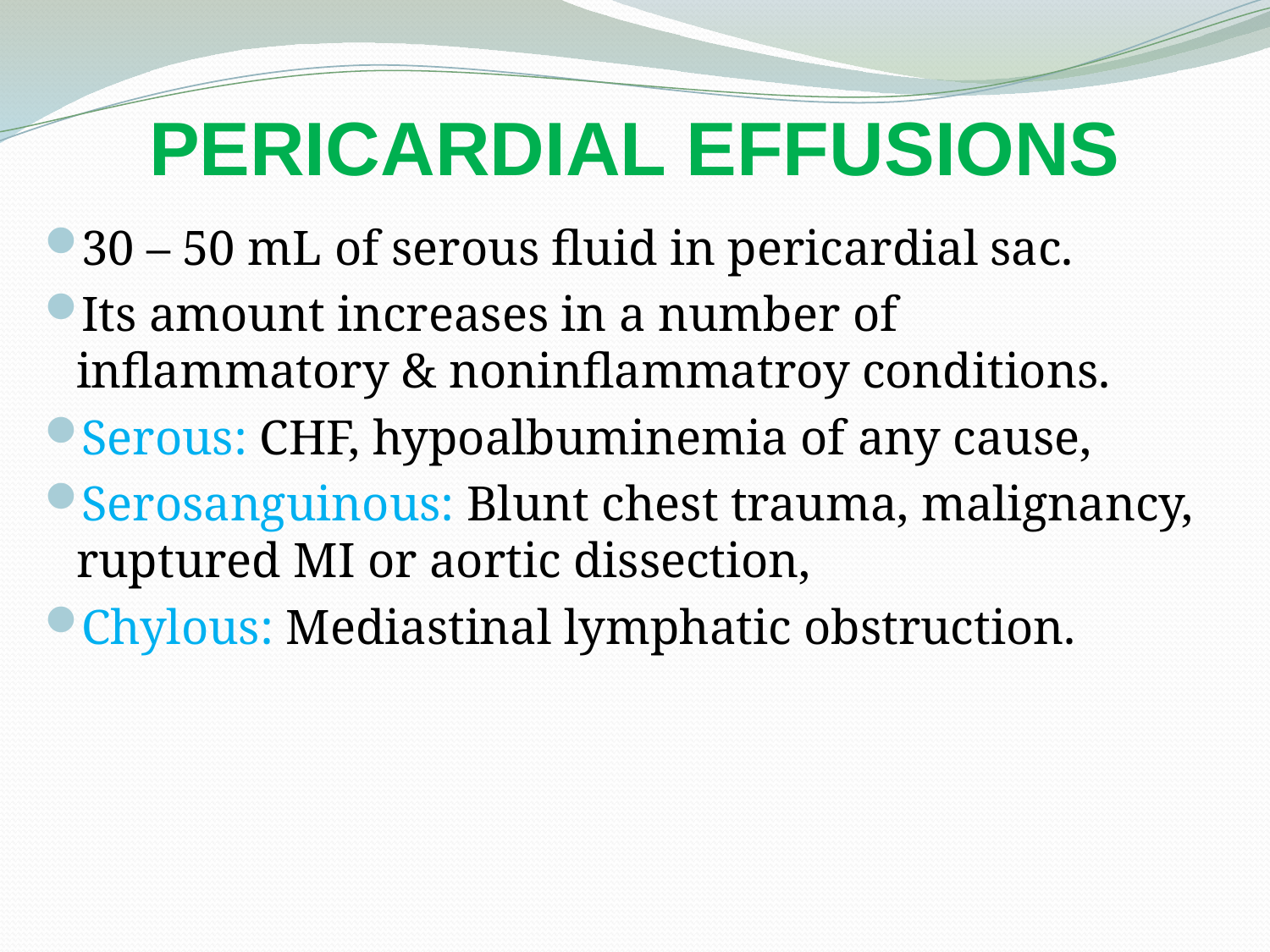

# PERICARDIAL EFFUSIONS
30 – 50 mL of serous fluid in pericardial sac.
Its amount increases in a number of inflammatory & noninflammatroy conditions.
Serous: CHF, hypoalbuminemia of any cause,
Serosanguinous: Blunt chest trauma, malignancy, ruptured MI or aortic dissection,
Chylous: Mediastinal lymphatic obstruction.